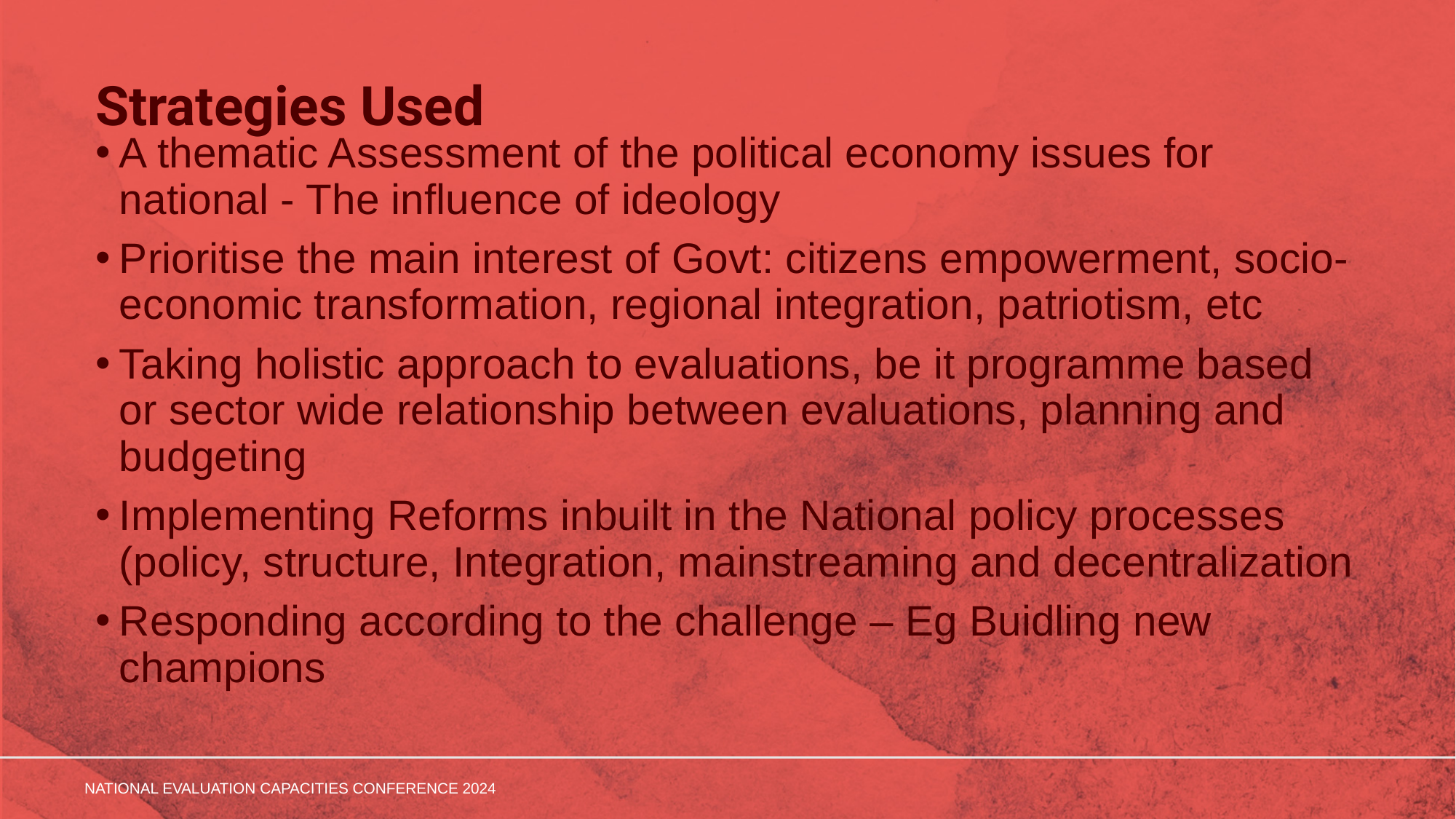

# Strategies Used
A thematic Assessment of the political economy issues for national - The influence of ideology
Prioritise the main interest of Govt: citizens empowerment, socio-economic transformation, regional integration, patriotism, etc
Taking holistic approach to evaluations, be it programme based or sector wide relationship between evaluations, planning and budgeting
Implementing Reforms inbuilt in the National policy processes (policy, structure, Integration, mainstreaming and decentralization
Responding according to the challenge – Eg Buidling new champions